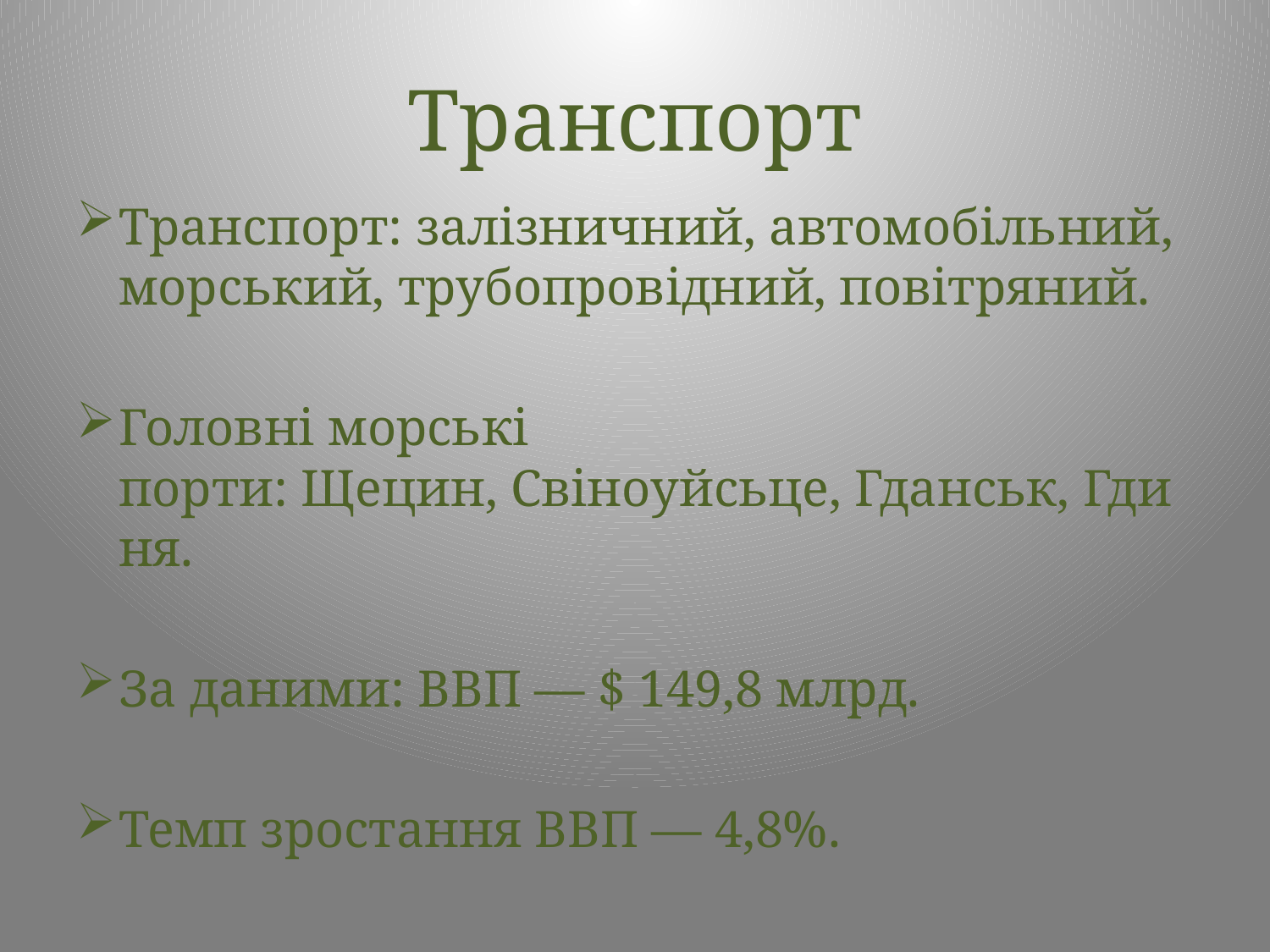

# Транспорт
Транспорт: залізничний, автомобільний, морський, трубопровідний, повітряний.

Головні морські порти: Щецин, Свіноуйсьце, Гданськ, Гдиня.

За даними: ВВП — $ 149,8 млрд.

Темп зростання ВВП — 4,8%.